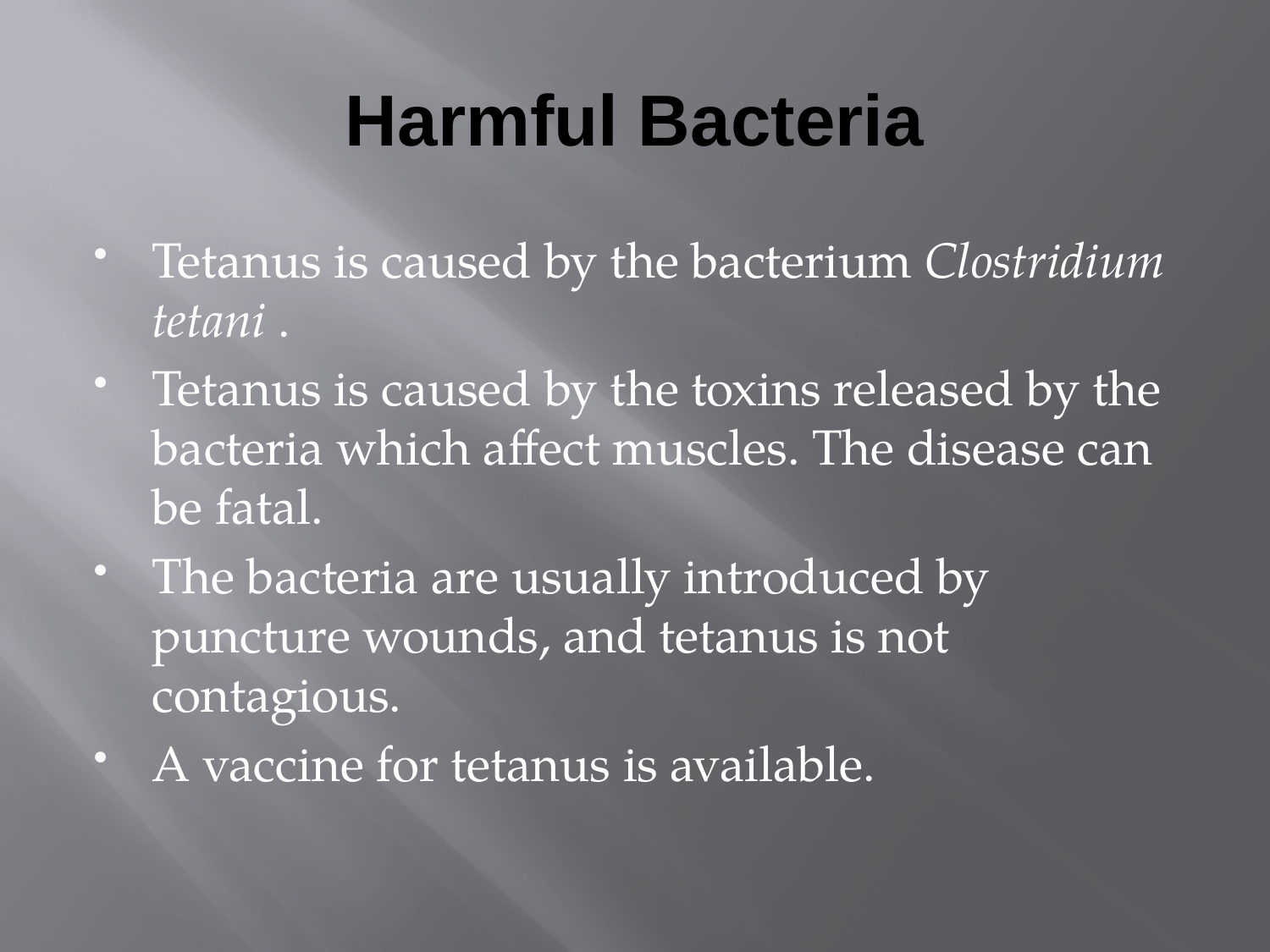

# Harmful Bacteria
Tetanus is caused by the bacterium Clostridium tetani .
Tetanus is caused by the toxins released by the bacteria which affect muscles. The disease can be fatal.
The bacteria are usually introduced by puncture wounds, and tetanus is not contagious.
A vaccine for tetanus is available.